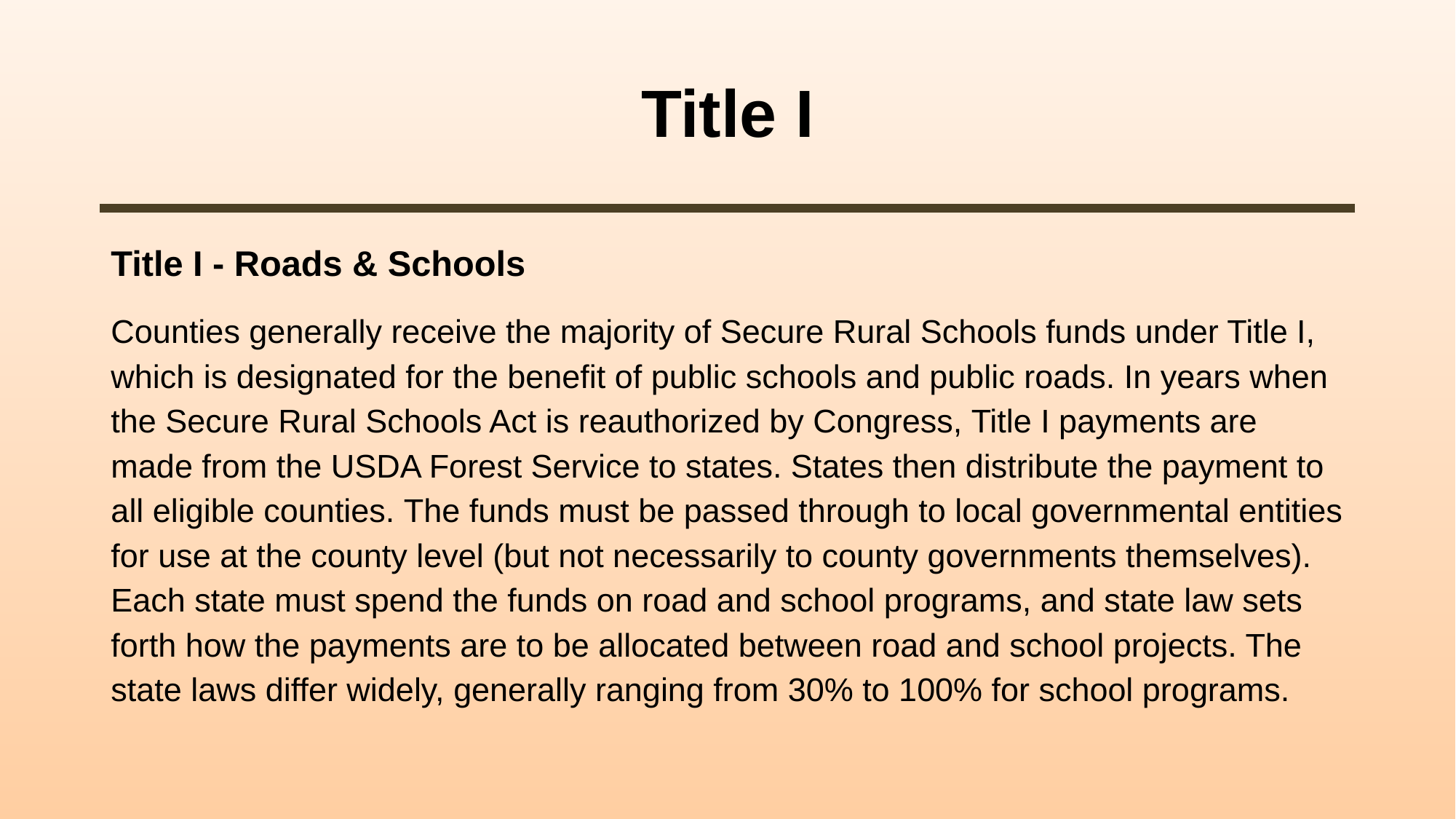

# Title I
Title I - Roads & Schools
Counties generally receive the majority of Secure Rural Schools funds under Title I, which is designated for the benefit of public schools and public roads. In years when the Secure Rural Schools Act is reauthorized by Congress, Title I payments are made from the USDA Forest Service to states. States then distribute the payment to all eligible counties. The funds must be passed through to local governmental entities for use at the county level (but not necessarily to county governments themselves). Each state must spend the funds on road and school programs, and state law sets forth how the payments are to be allocated between road and school projects. The state laws differ widely, generally ranging from 30% to 100% for school programs.